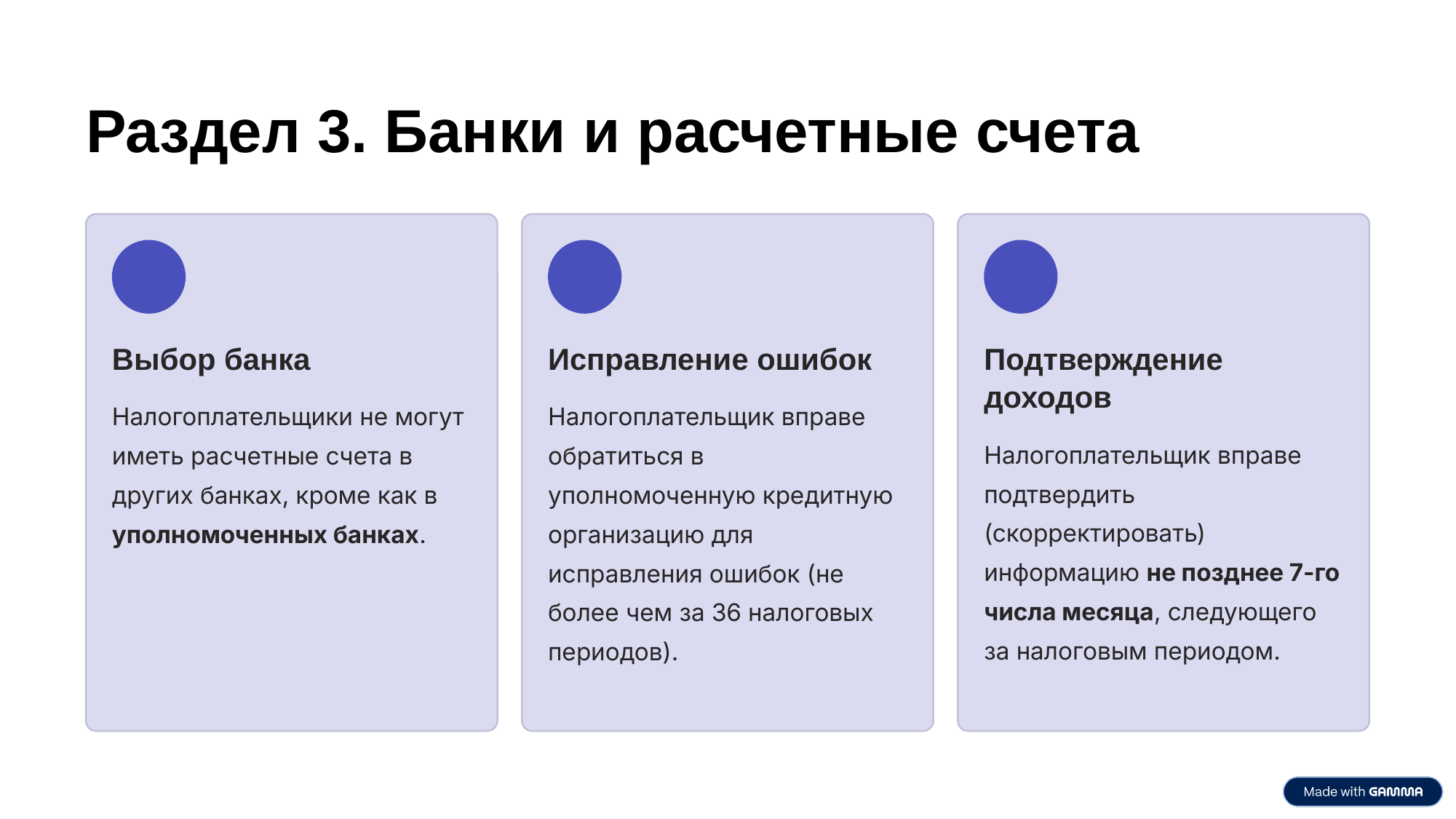

Раздел 3. Банки и расчетные счета

Подтверждение доходов
Выбор банка
Исправление ошибок
Налогоплательщики не могут иметь расчетные счета в других банках, кроме как в уполномоченных банках.
Налогоплательщик вправе обратиться в уполномоченную кредитную организацию для исправления ошибок (не более чем за 36 налоговых периодов).
Налогоплательщик вправе подтвердить (скорректировать) информацию не позднее 7-го числа месяца, следующего за налоговым периодом.